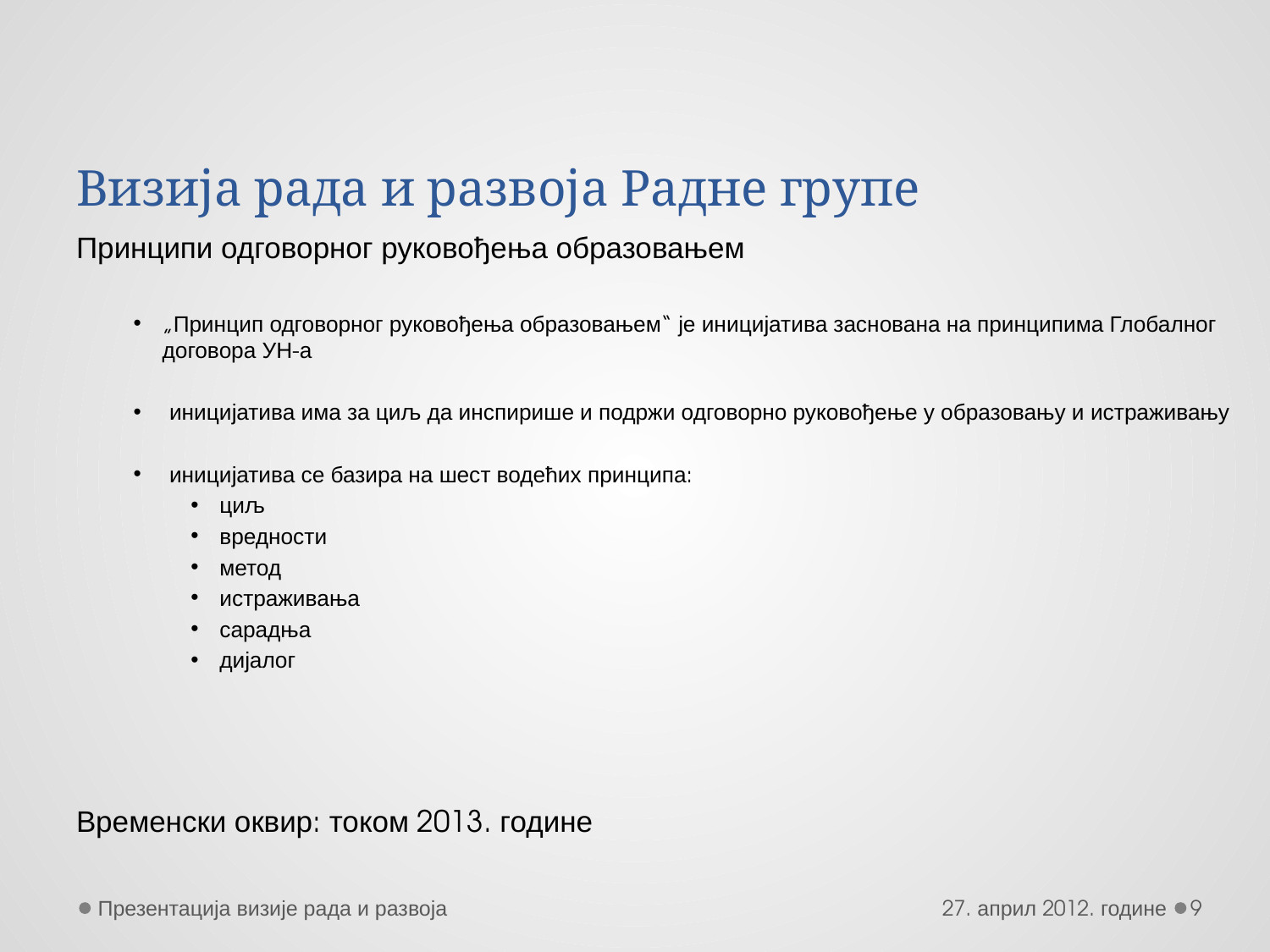

# Визија рада и развоја Радне групе
Принципи одговорног руковођења образовањем

„Принцип одговорног руковођења образовањем“ је иницијатива заснована на принципима Глобалног договора УН-а

иницијатива има за циљ да инспирише и подржи одговорно руковођење у образовању и истраживању

иницијатива се базира на шест водећих принципа:
циљ
вредности
метод
истраживања
сарадња
дијалог

Временски оквир: током 2013. године
Презентација визије рада и развоја
27. април 2012. године
9